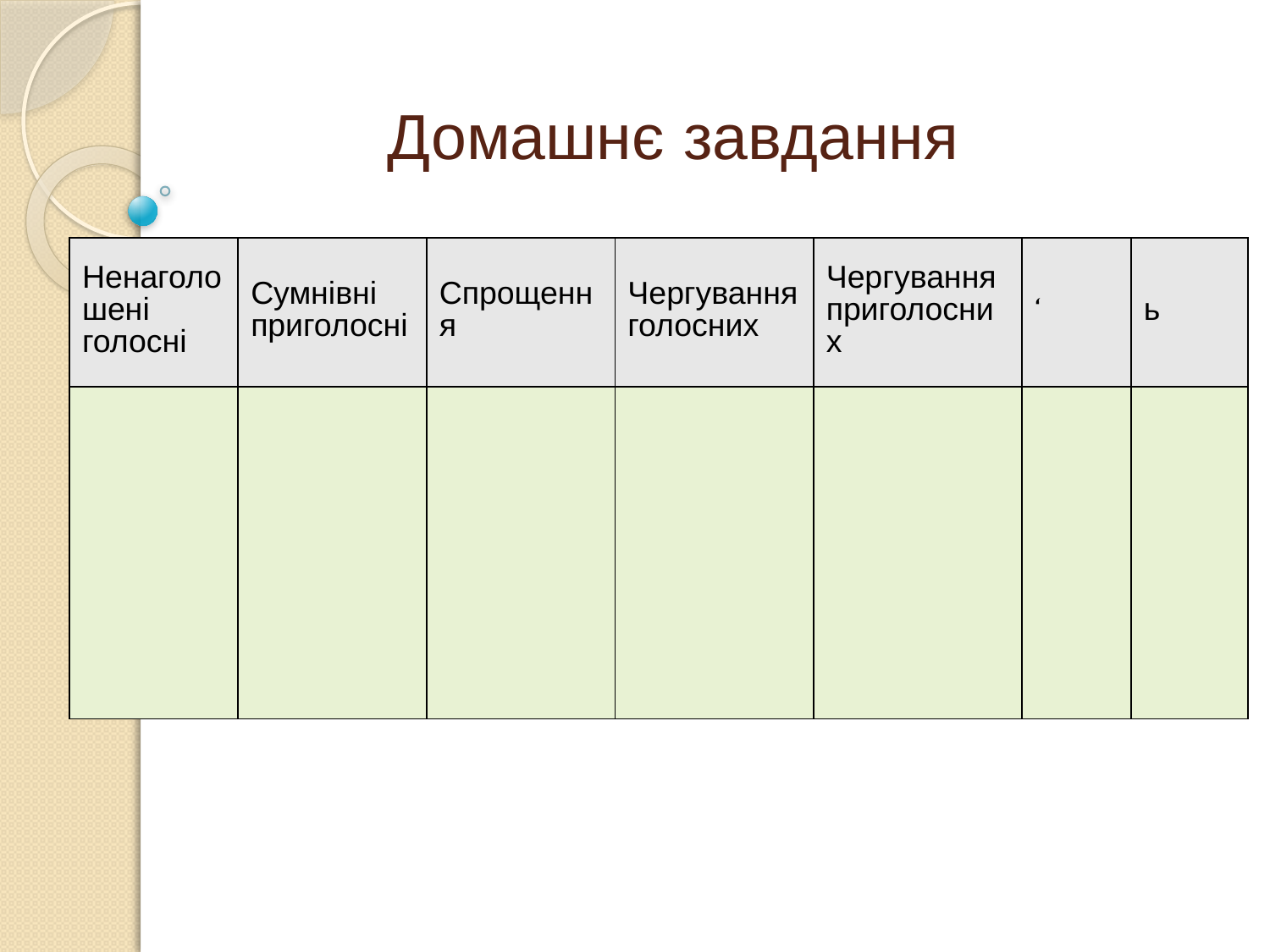

# Домашнє завдання
| Ненаголошені голосні | Сумнівні приголосні | Спрощення | Чергування голосних | Чергування приголосних | ‘ | ь |
| --- | --- | --- | --- | --- | --- | --- |
|  |  |  |  |  |  |  |